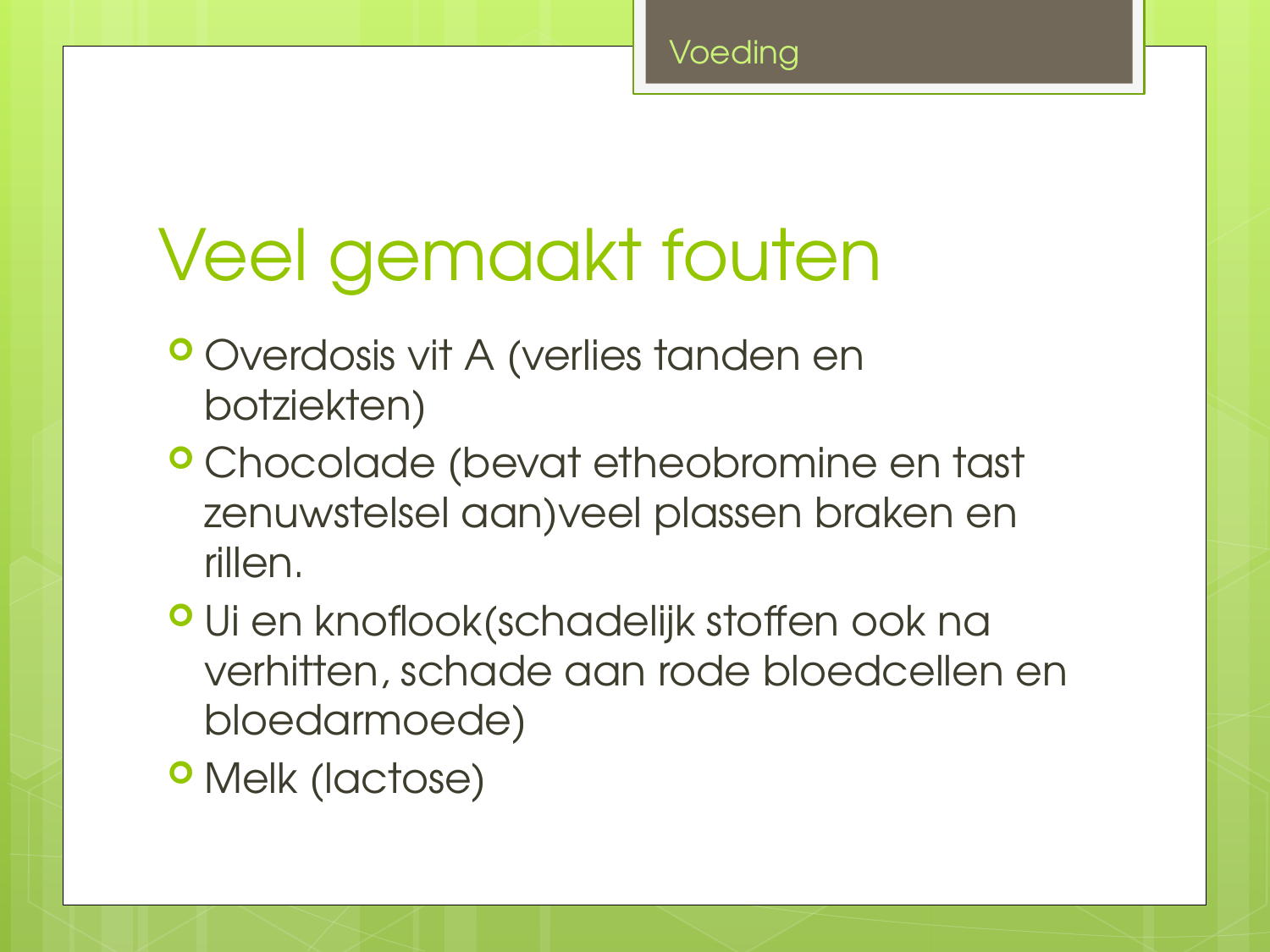

Voeding
# Veel gemaakt fouten
Overdosis vit A (verlies tanden en botziekten)
Chocolade (bevat etheobromine en tast zenuwstelsel aan)veel plassen braken en rillen.
Ui en knoflook(schadelijk stoffen ook na verhitten, schade aan rode bloedcellen en bloedarmoede)
Melk (lactose)